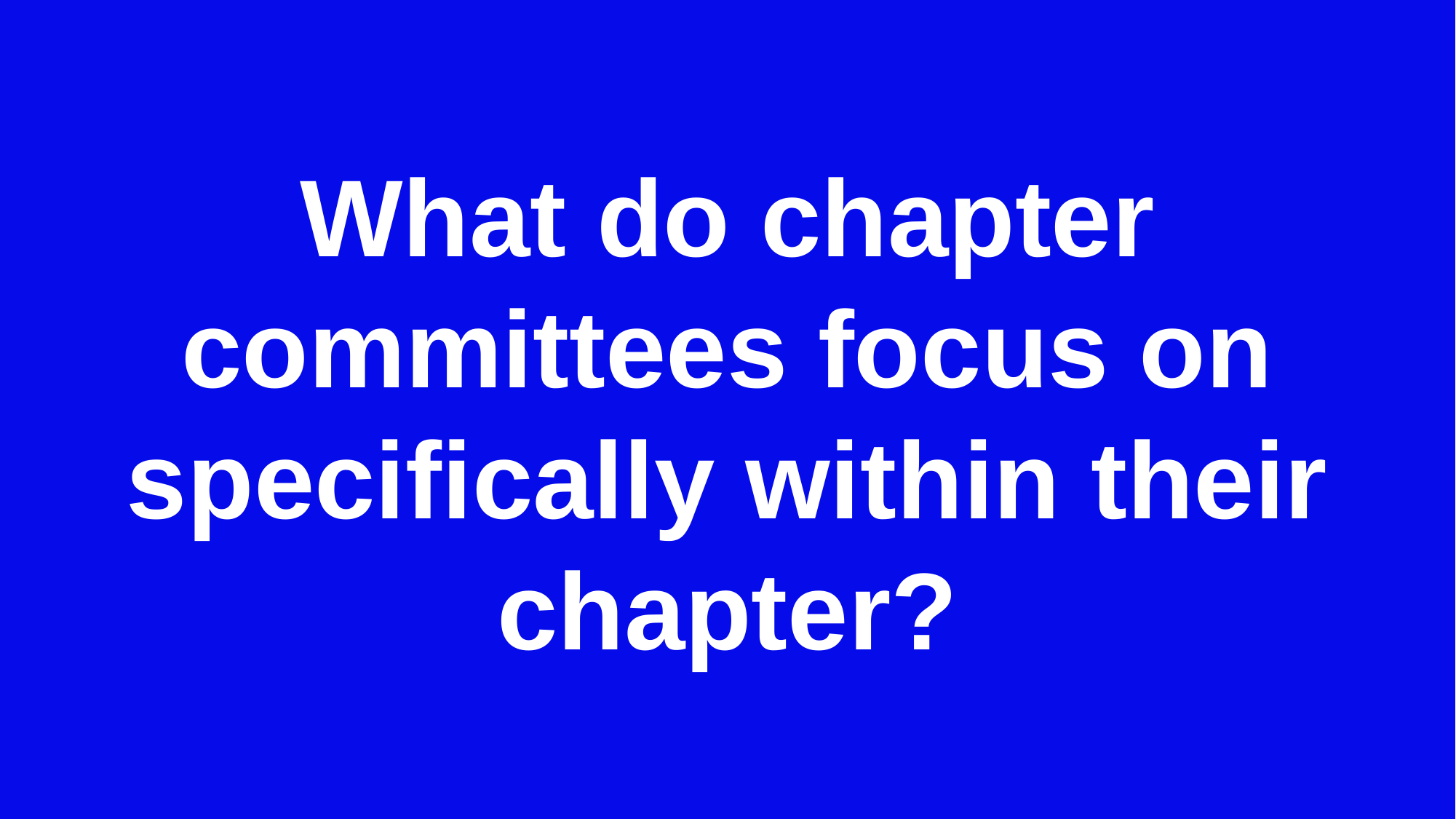

What do chapter committees focus on specifically within their chapter?